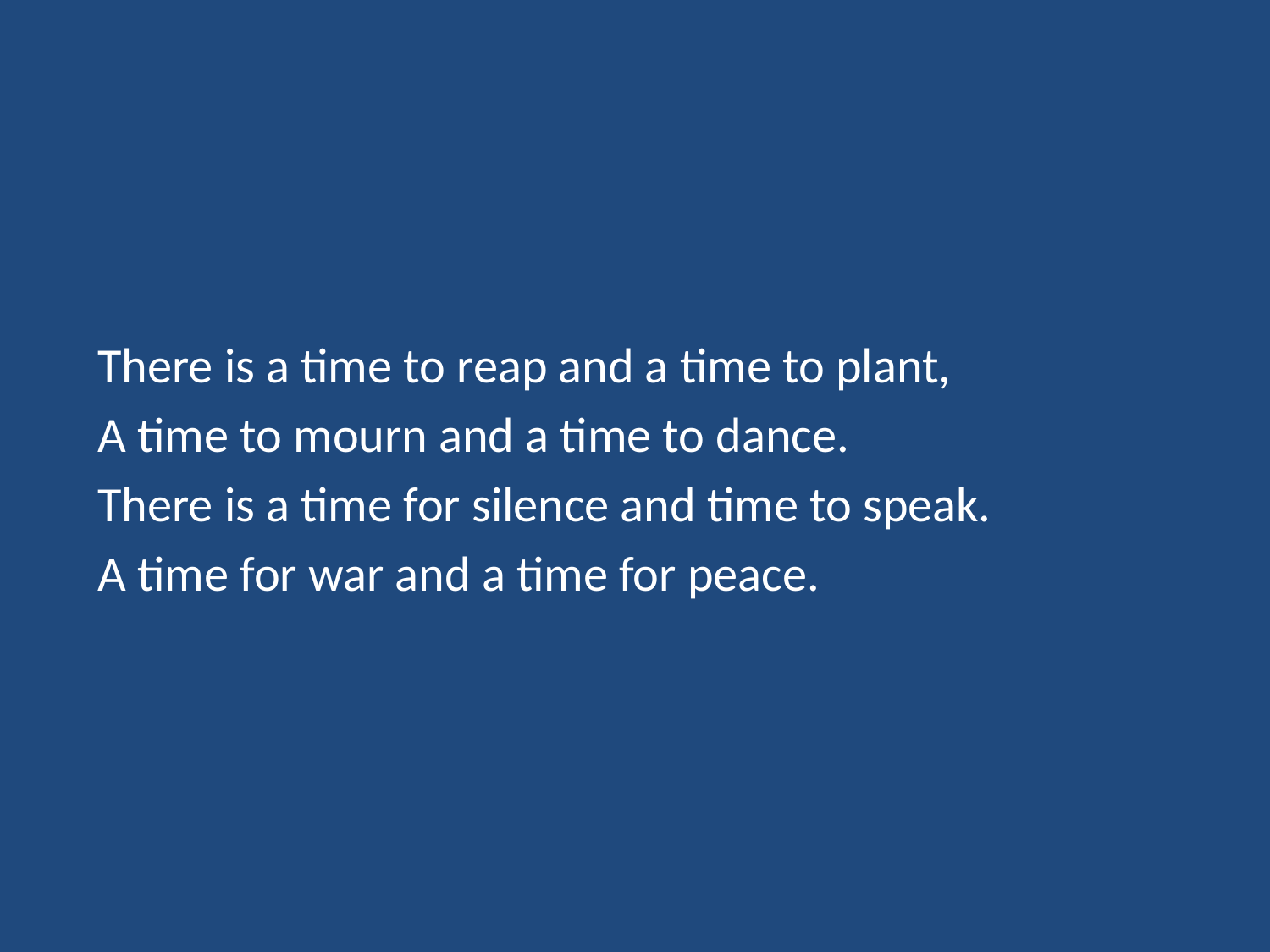

There is a time to reap and a time to plant,
A time to mourn and a time to dance.
There is a time for silence and time to speak.
A time for war and a time for peace.